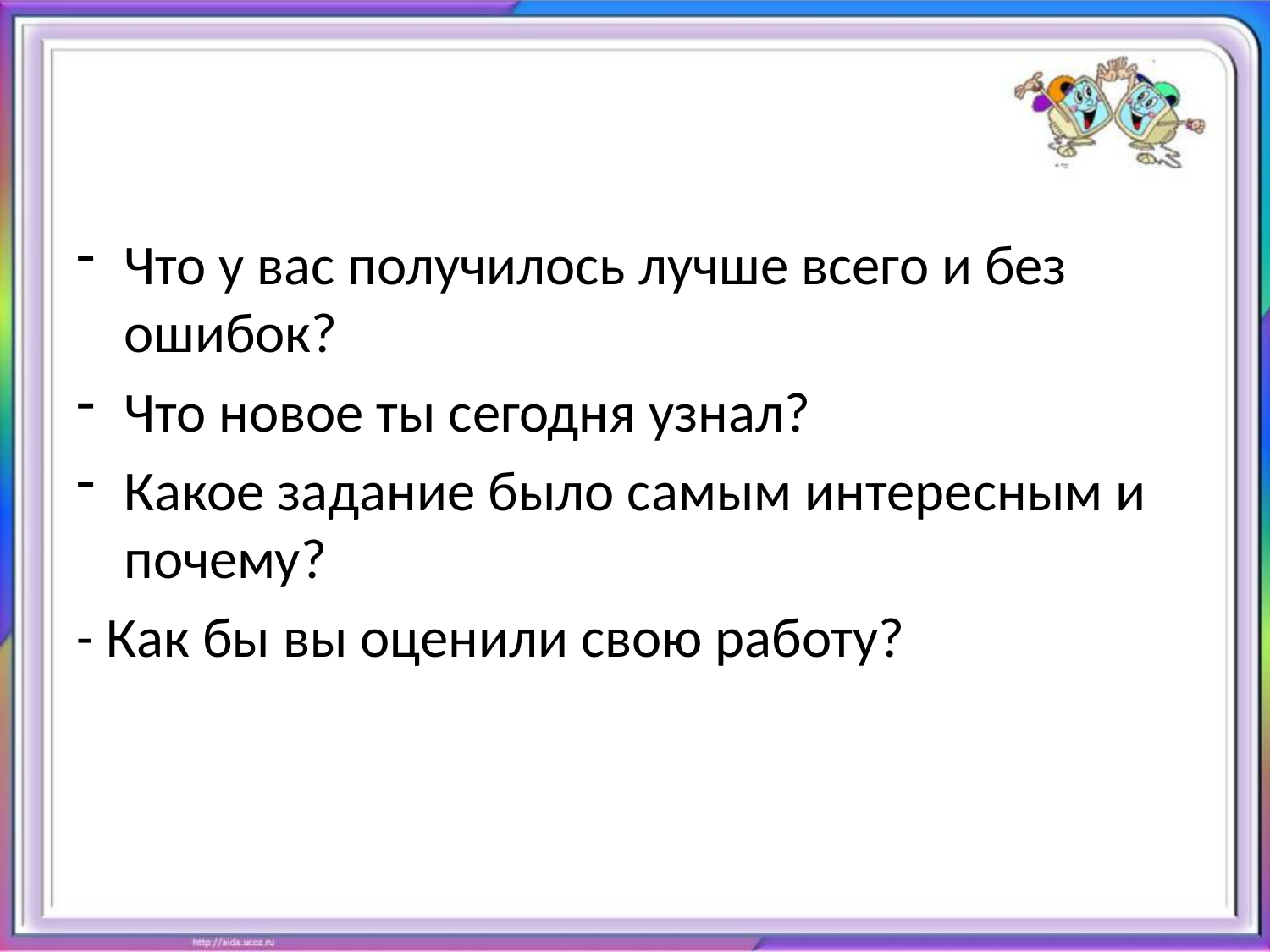

#
Что у вас получилось лучше всего и без ошибок?
Что новое ты сегодня узнал?
Какое задание было самым интересным и почему?
- Как бы вы оценили свою работу?